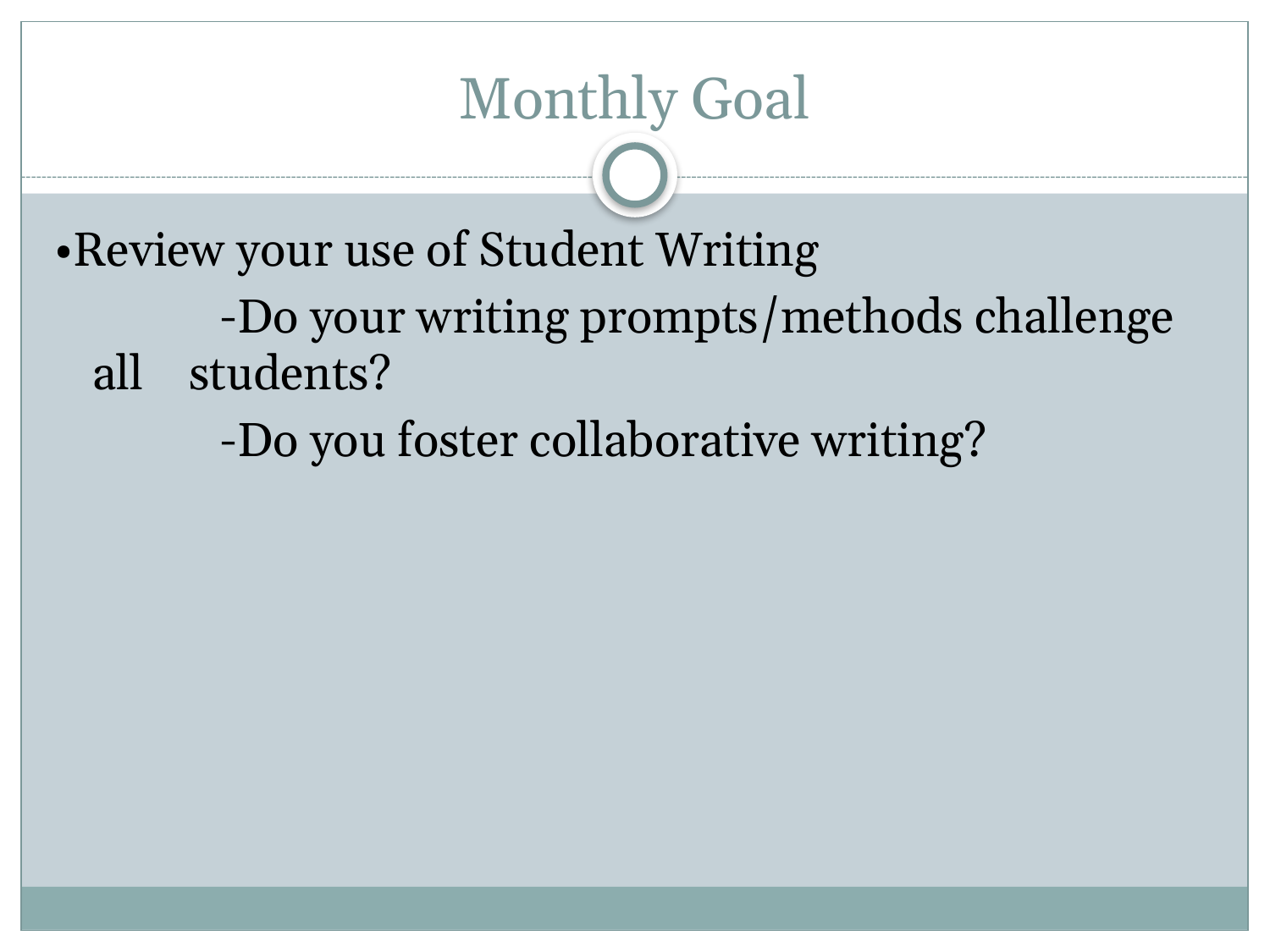

# Monthly Goal
•Review your use of Student Writing
		-Do your writing prompts/methods challenge all    students?
		-Do you foster collaborative writing?